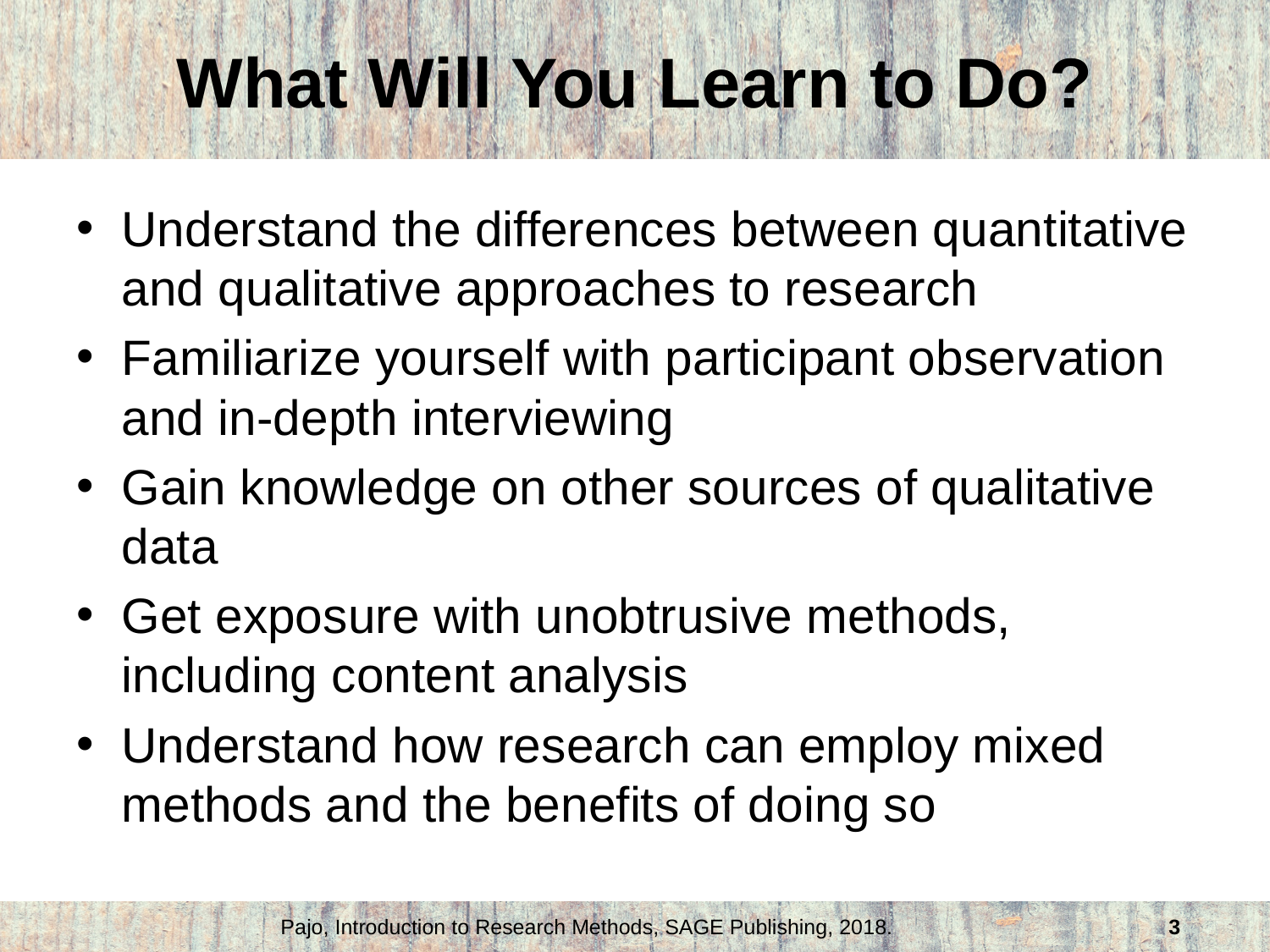

# What Will You Learn to Do?
Understand the differences between quantitative and qualitative approaches to research
Familiarize yourself with participant observation and in-depth interviewing
Gain knowledge on other sources of qualitative data
Get exposure with unobtrusive methods, including content analysis
Understand how research can employ mixed methods and the benefits of doing so
Pajo, Introduction to Research Methods, SAGE Publishing, 2018.
3